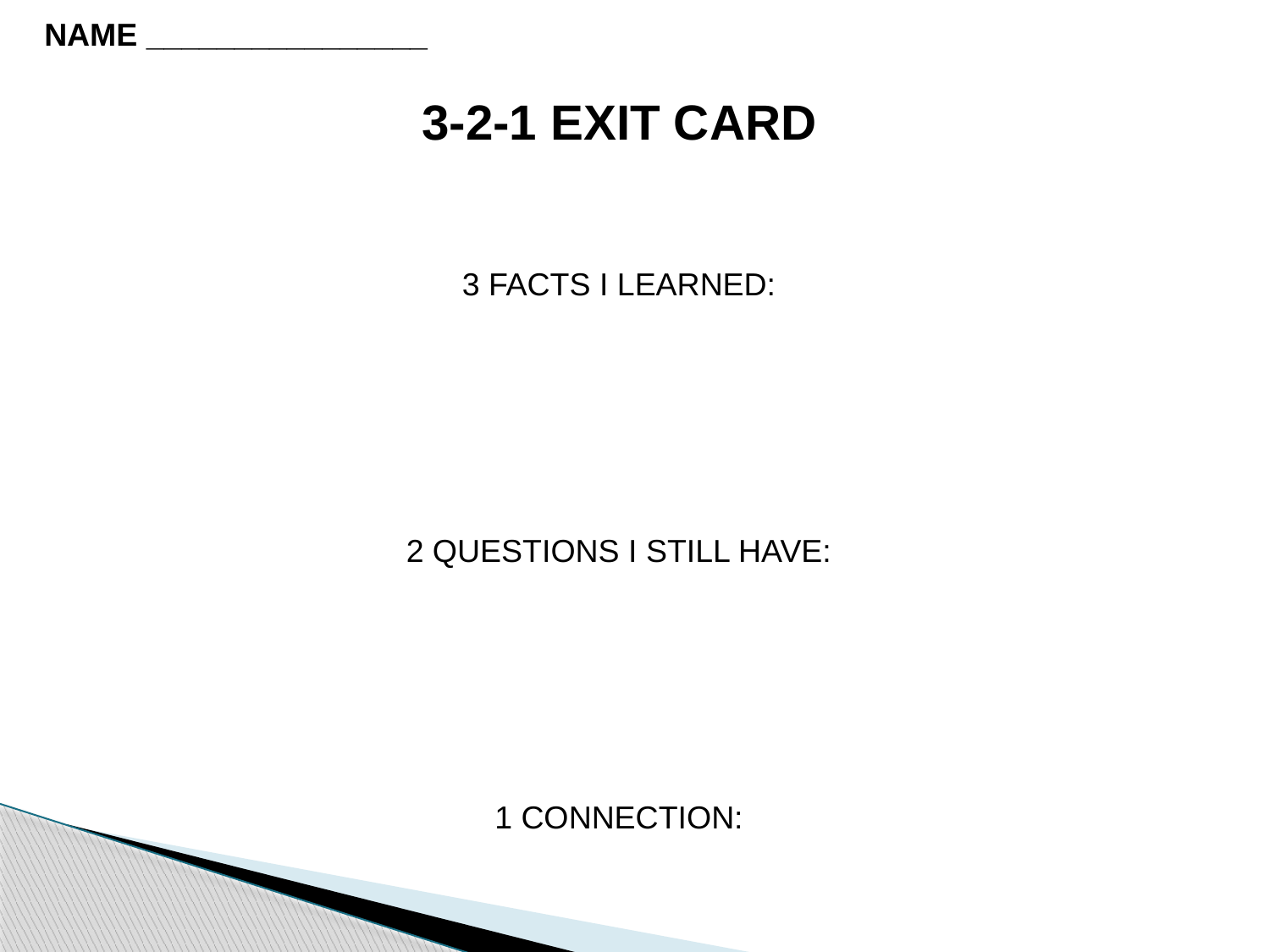

NAME ________________

3-2-1 EXIT CARD

3 FACTS I LEARNED:

2 QUESTIONS I STILL HAVE:

1 CONNECTION: